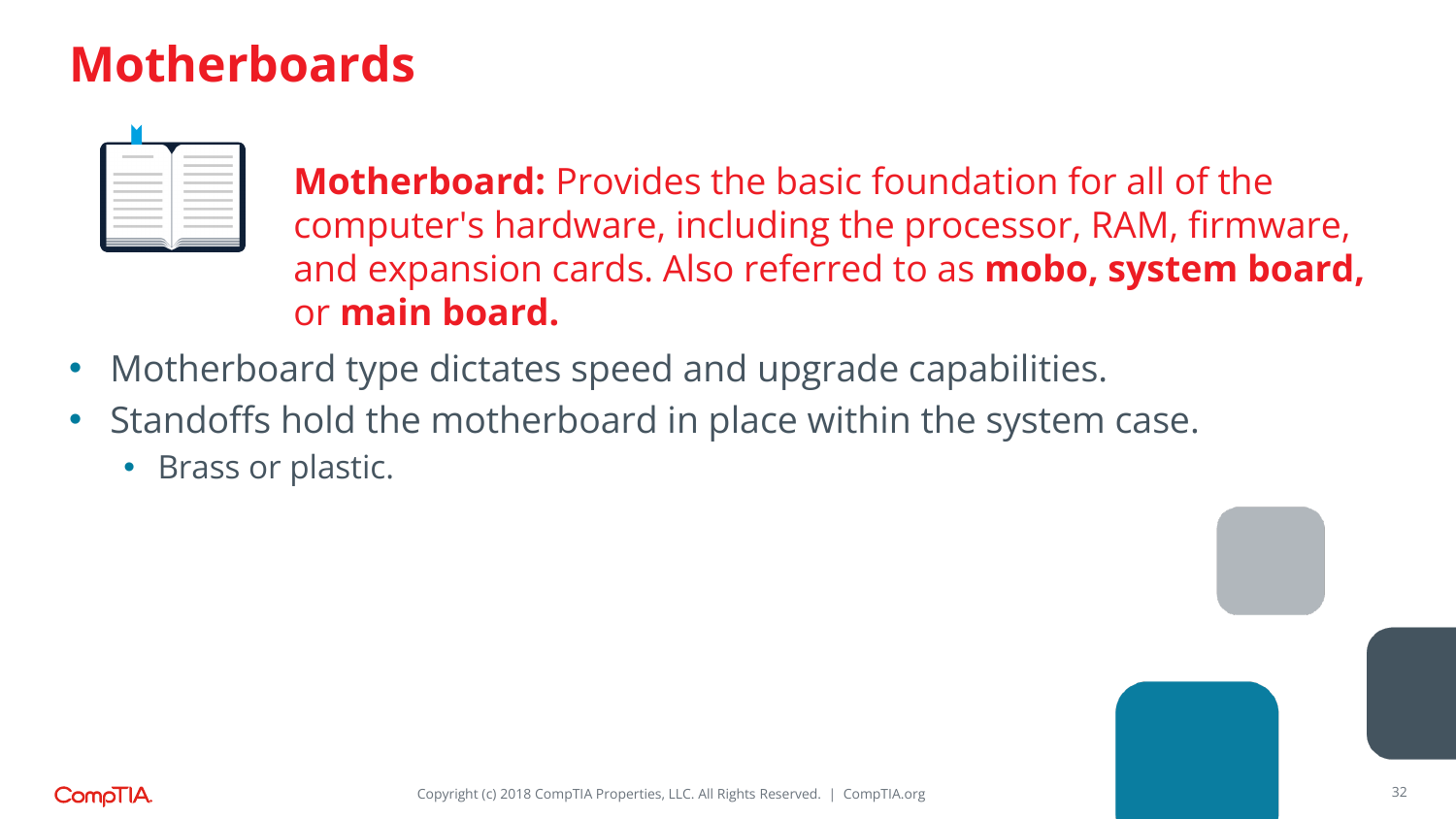

# Motherboards
Motherboard: Provides the basic foundation for all of the computer's hardware, including the processor, RAM, firmware, and expansion cards. Also referred to as mobo, system board, or main board.
Motherboard type dictates speed and upgrade capabilities.
Standoffs hold the motherboard in place within the system case.
Brass or plastic.
32